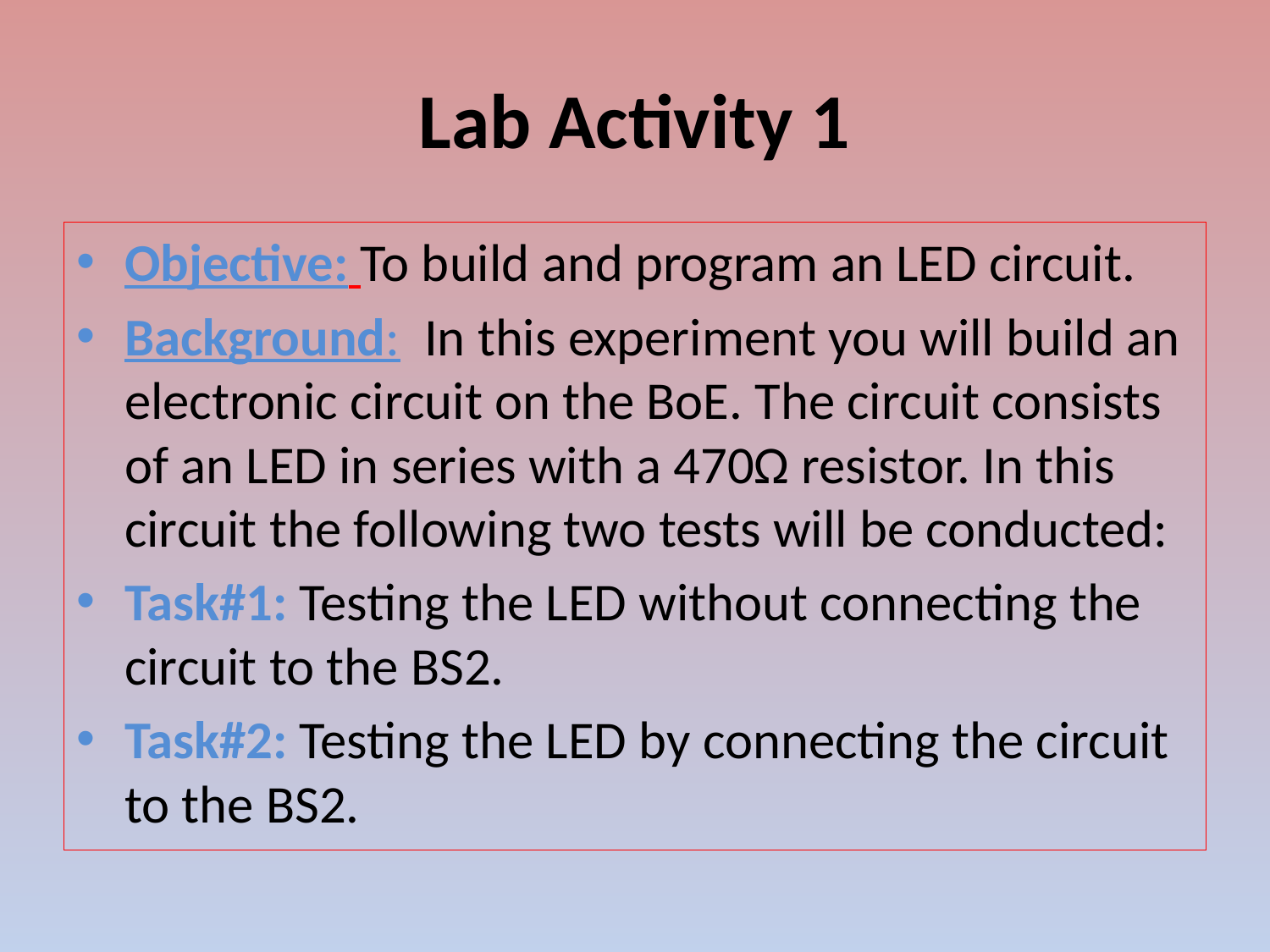

# Lab Activity 1
Objective: To build and program an LED circuit.
Background:  In this experiment you will build an electronic circuit on the BoE. The circuit consists of an LED in series with a 470Ω resistor. In this circuit the following two tests will be conducted:
Task#1: Testing the LED without connecting the circuit to the BS2.
Task#2: Testing the LED by connecting the circuit to the BS2.